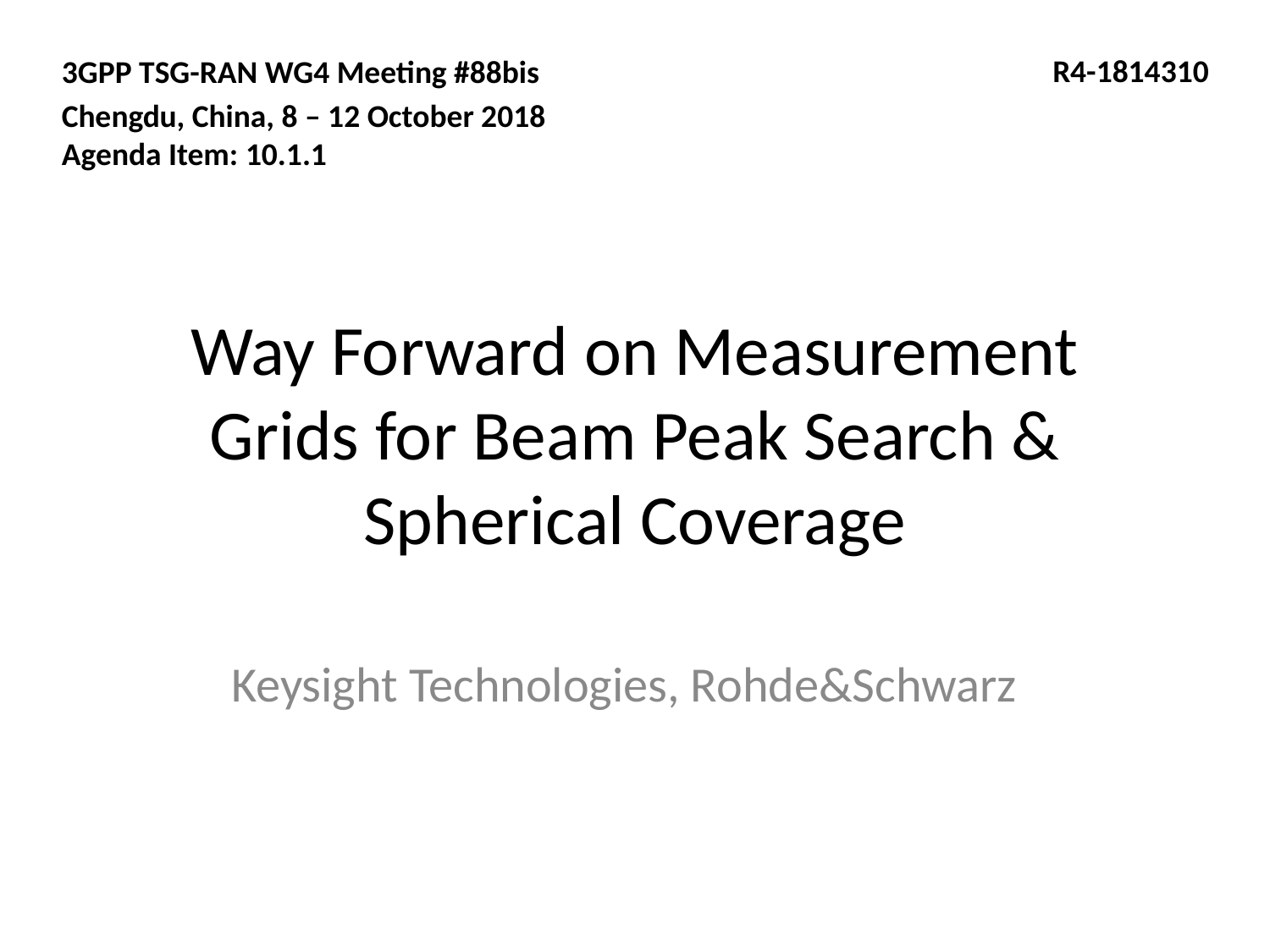

3GPP TSG-RAN WG4 Meeting #88bis
Chengdu, China, 8 – 12 October 2018
Agenda Item: 10.1.1
R4-1814310
# Way Forward on Measurement Grids for Beam Peak Search & Spherical Coverage
Keysight Technologies, Rohde&Schwarz